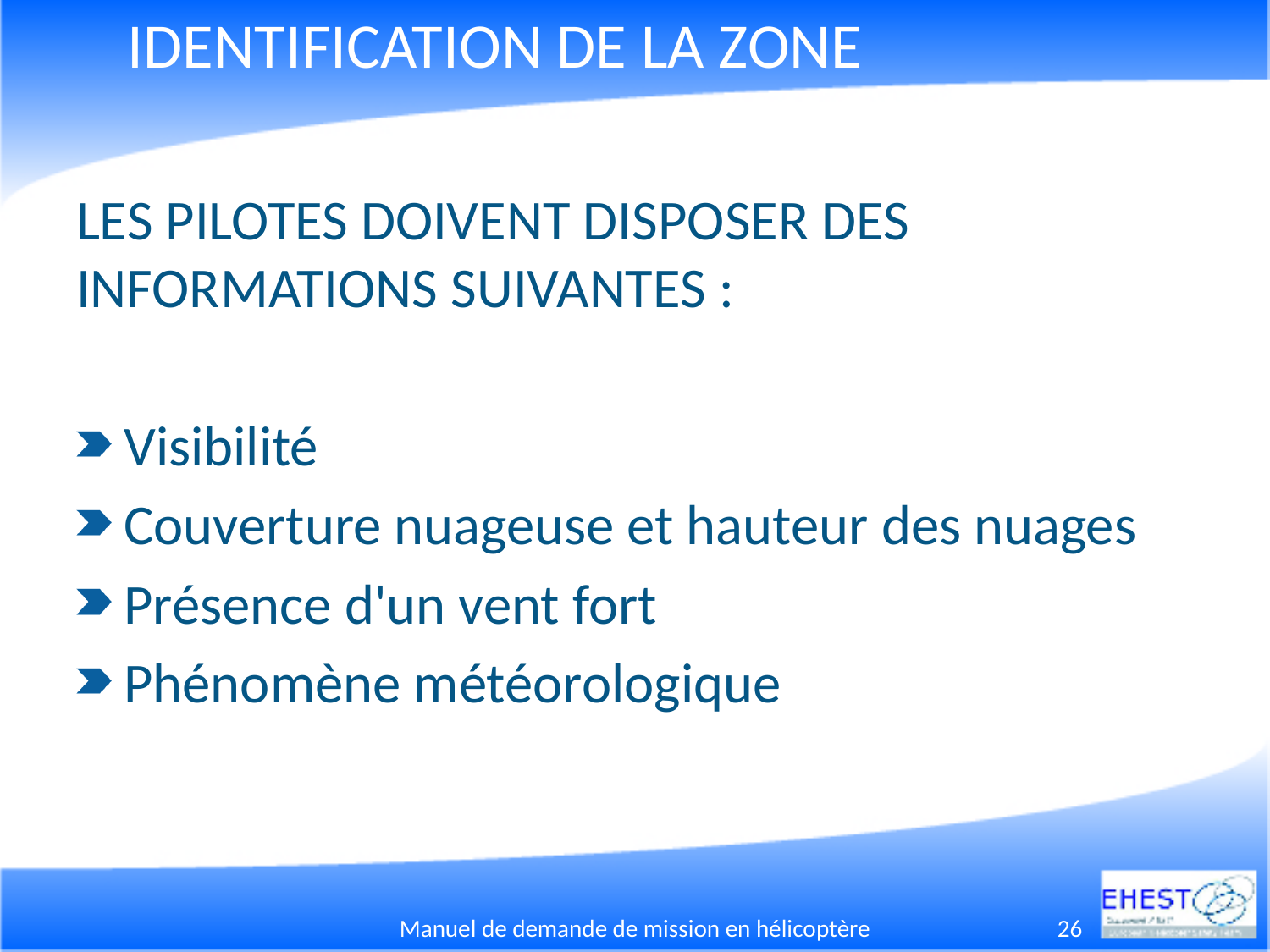

# IDENTIFICATION DE LA ZONE
LES PILOTES DOIVENT DISPOSER DES INFORMATIONS SUIVANTES :

Visibilité
Couverture nuageuse et hauteur des nuages
Présence d'un vent fort
Phénomène météorologique
Manuel de demande de mission en hélicoptère
26